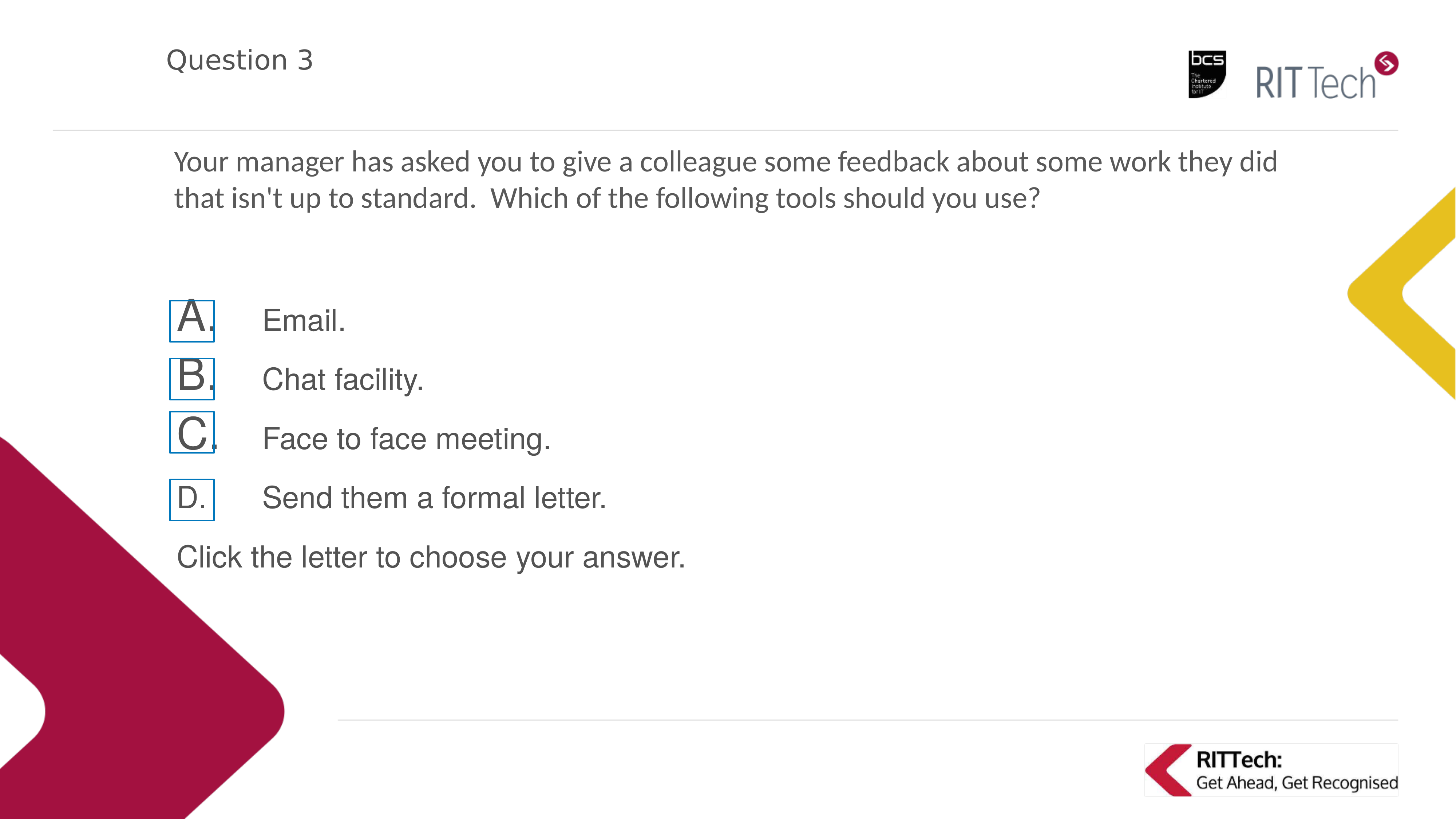

Question 3
# Your manager has asked you to give a colleague some feedback about some work they did that isn't up to standard.  Which of the following tools should you use?

Email.
Chat facility.
Face to face meeting.
D.   	Send them a formal letter.
Click the letter to choose your answer.